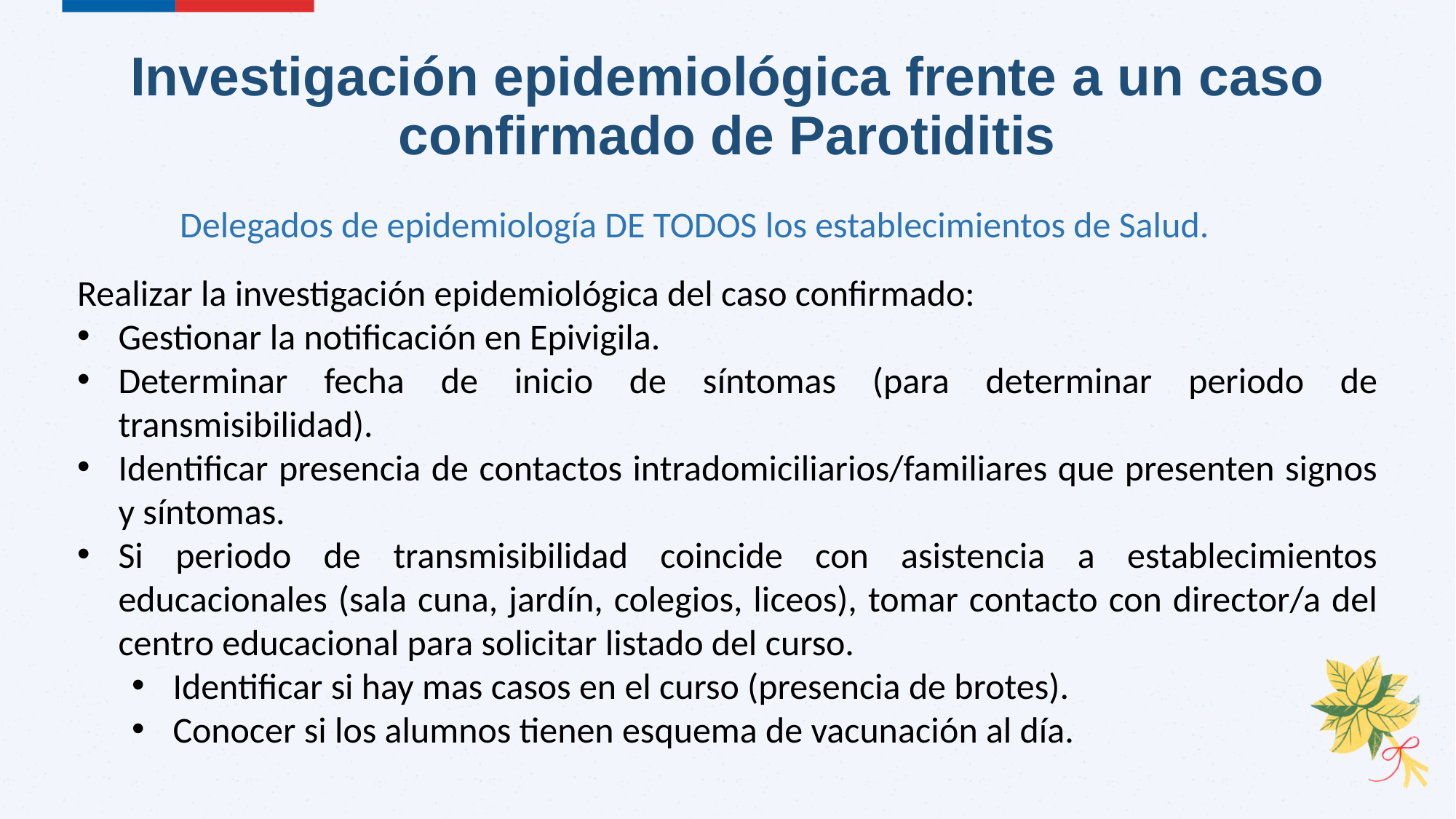

# Investigación epidemiológica frente a un caso confirmado de Parotiditis
Delegados de epidemiología DE TODOS los establecimientos de Salud.
Realizar la investigación epidemiológica del caso confirmado:
Gestionar la notificación en Epivigila.
Determinar fecha de inicio de síntomas (para determinar periodo de transmisibilidad).
Identificar presencia de contactos intradomiciliarios/familiares que presenten signos y síntomas.
Si periodo de transmisibilidad coincide con asistencia a establecimientos educacionales (sala cuna, jardín, colegios, liceos), tomar contacto con director/a del centro educacional para solicitar listado del curso.
Identificar si hay mas casos en el curso (presencia de brotes).
Conocer si los alumnos tienen esquema de vacunación al día.